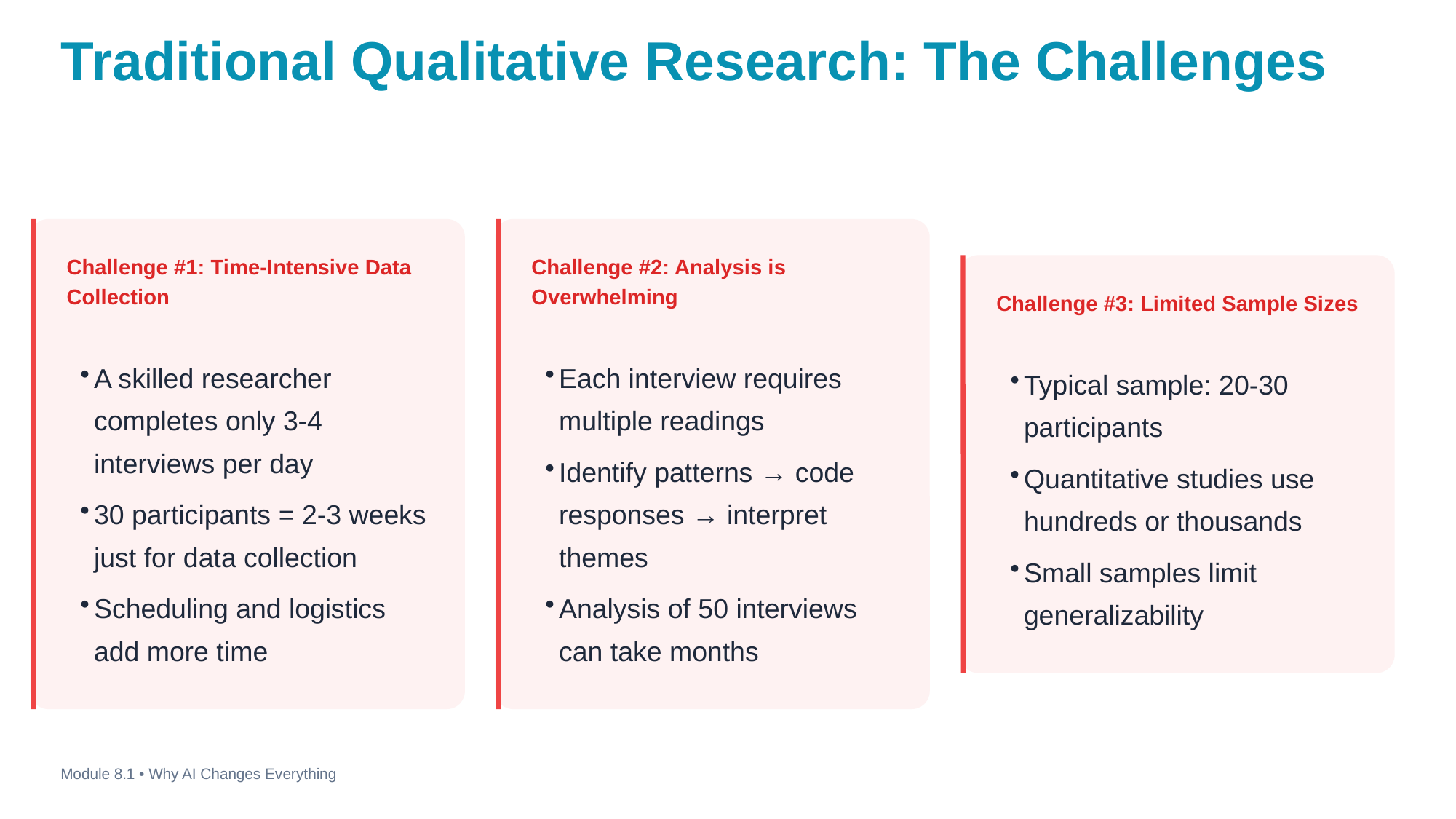

Traditional Qualitative Research: The Challenges

Challenge #1: Time-Intensive Data Collection
Challenge #2: Analysis is Overwhelming

Challenge #3: Limited Sample Sizes
A skilled researcher completes only 3-4 interviews per day
30 participants = 2-3 weeks just for data collection
Scheduling and logistics add more time
Each interview requires multiple readings
Identify patterns → code responses → interpret themes
Analysis of 50 interviews can take months
Typical sample: 20-30 participants
Quantitative studies use hundreds or thousands
Small samples limit generalizability
Module 8.1 • Why AI Changes Everything